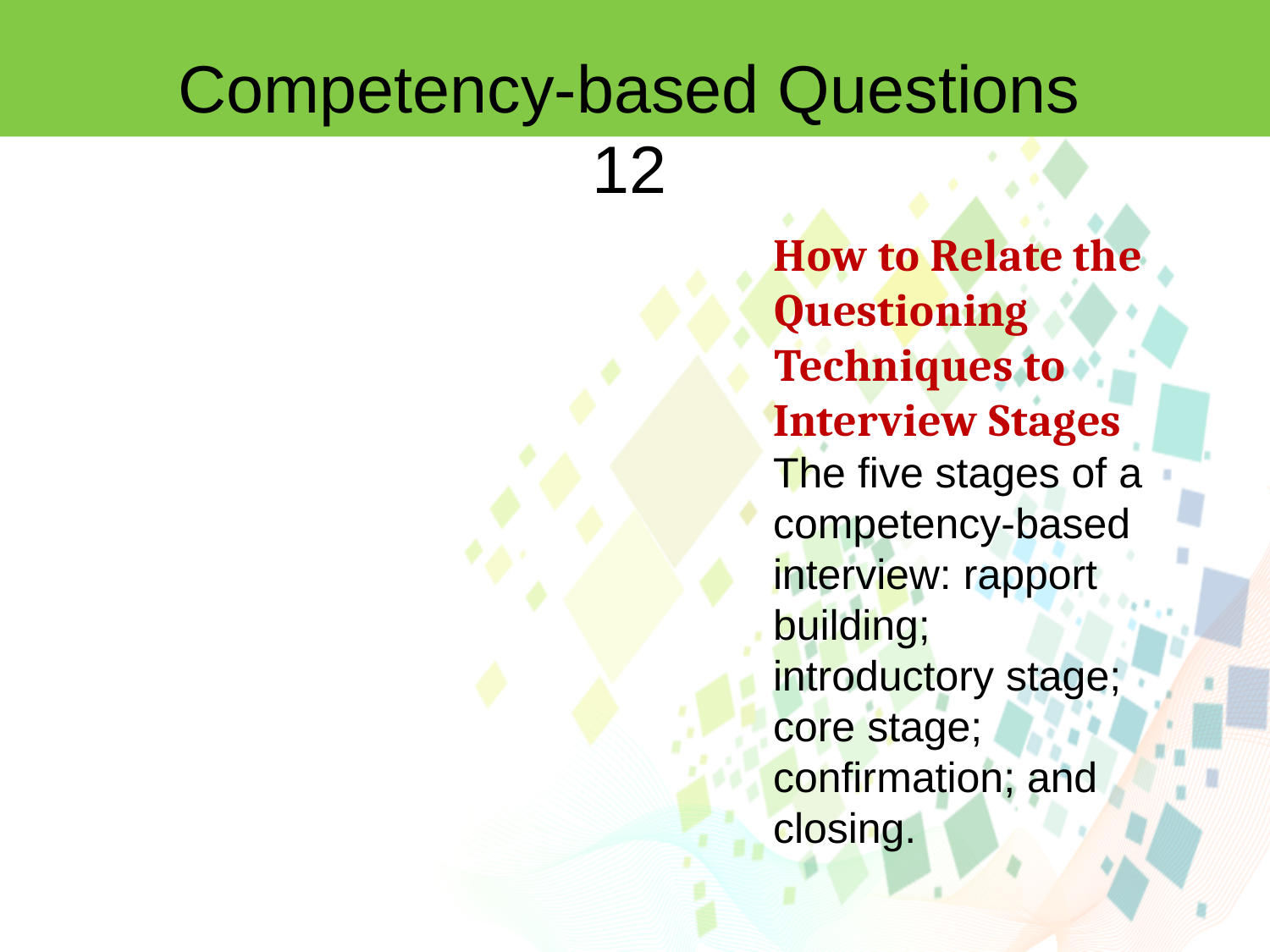

Competency-based Questions 12
How to Relate the Questioning Techniques to
Interview Stages
The five stages of a competency-based interview: rapport building;
introductory stage; core stage; confirmation; and closing.